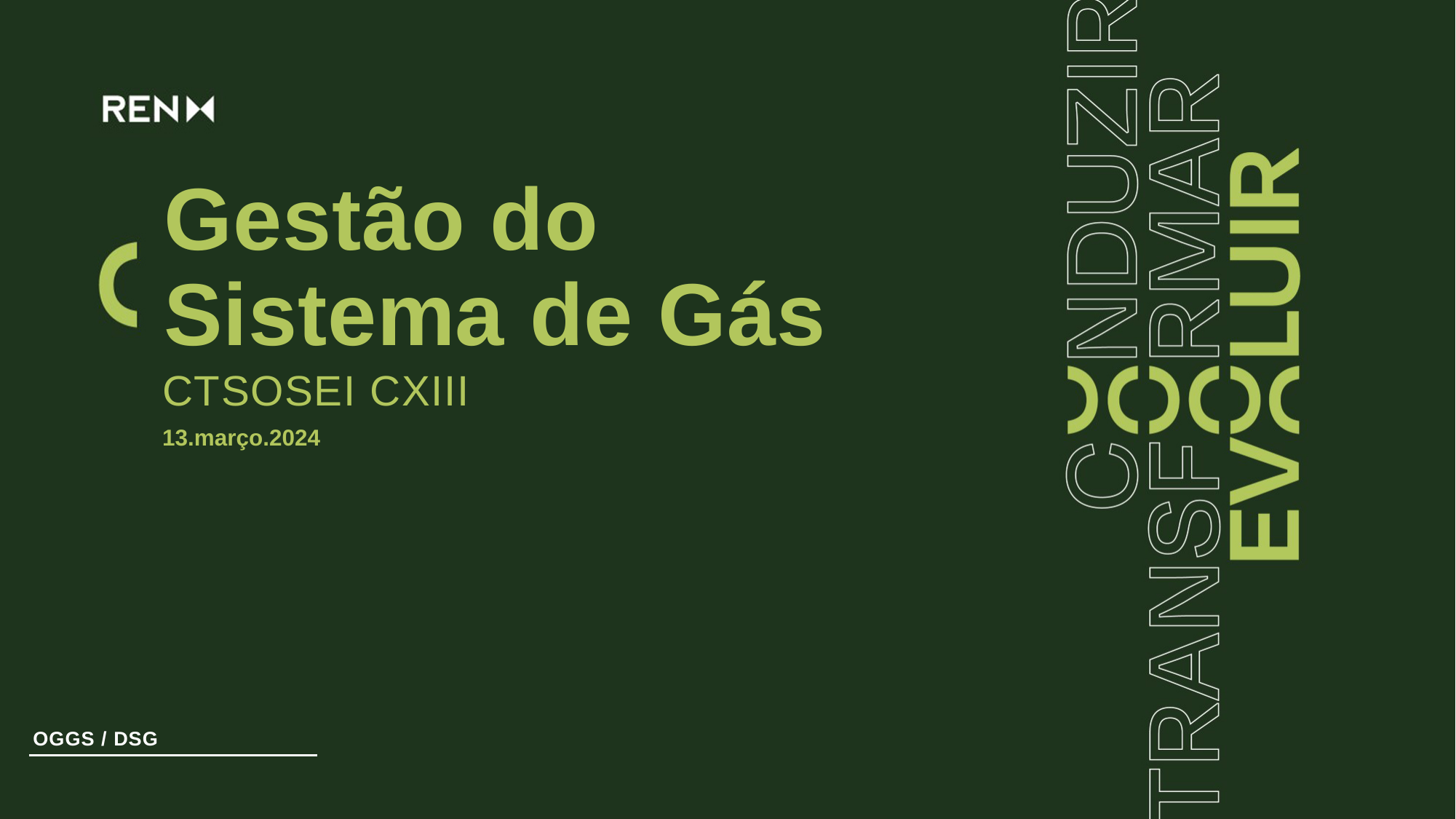

Gestão do Sistema de Gás
CTSOSEI CXIII
13.março.2024
OGGS / DSG